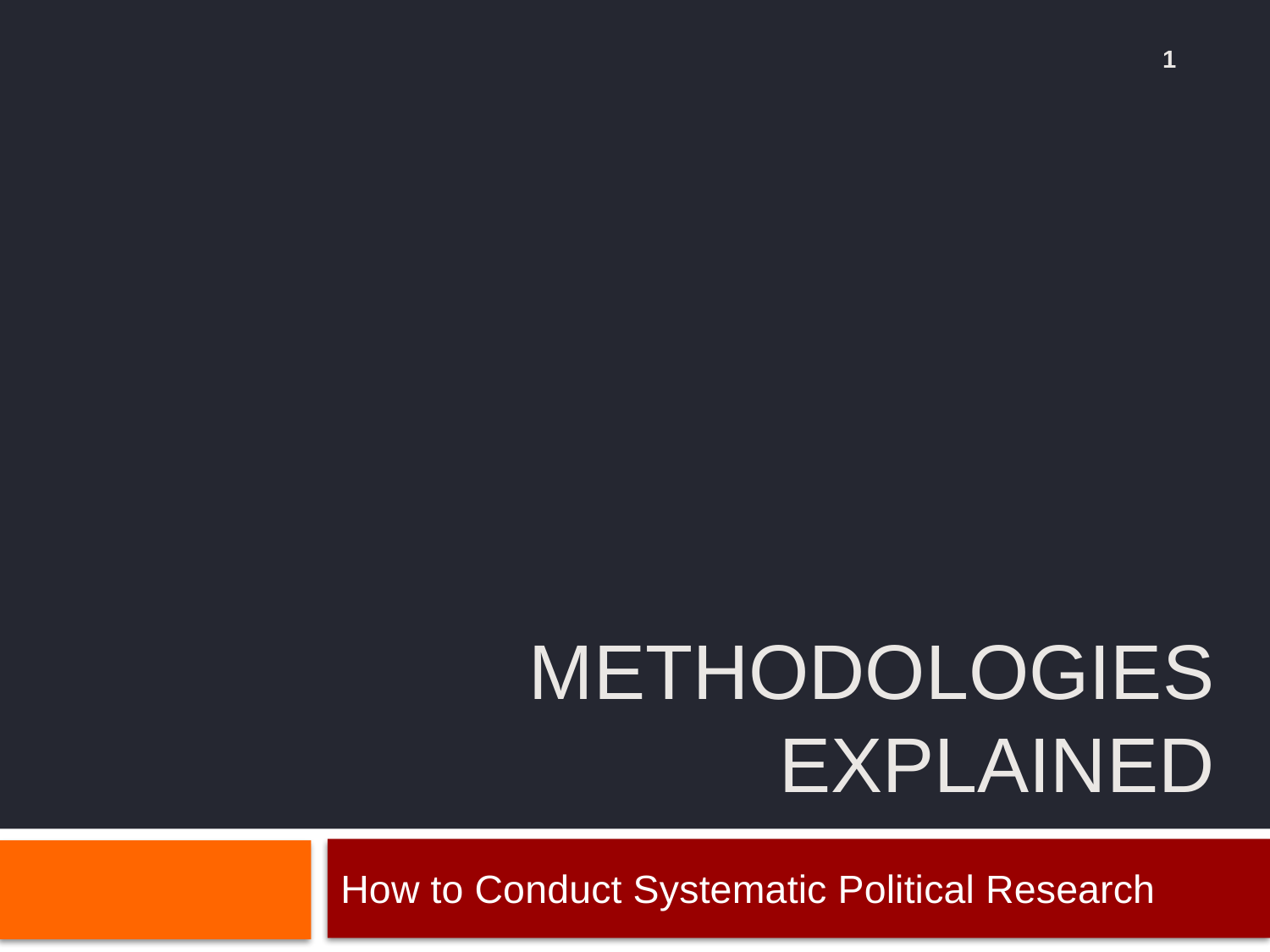

1
# methodologies EXPLAINED
How to Conduct Systematic Political Research